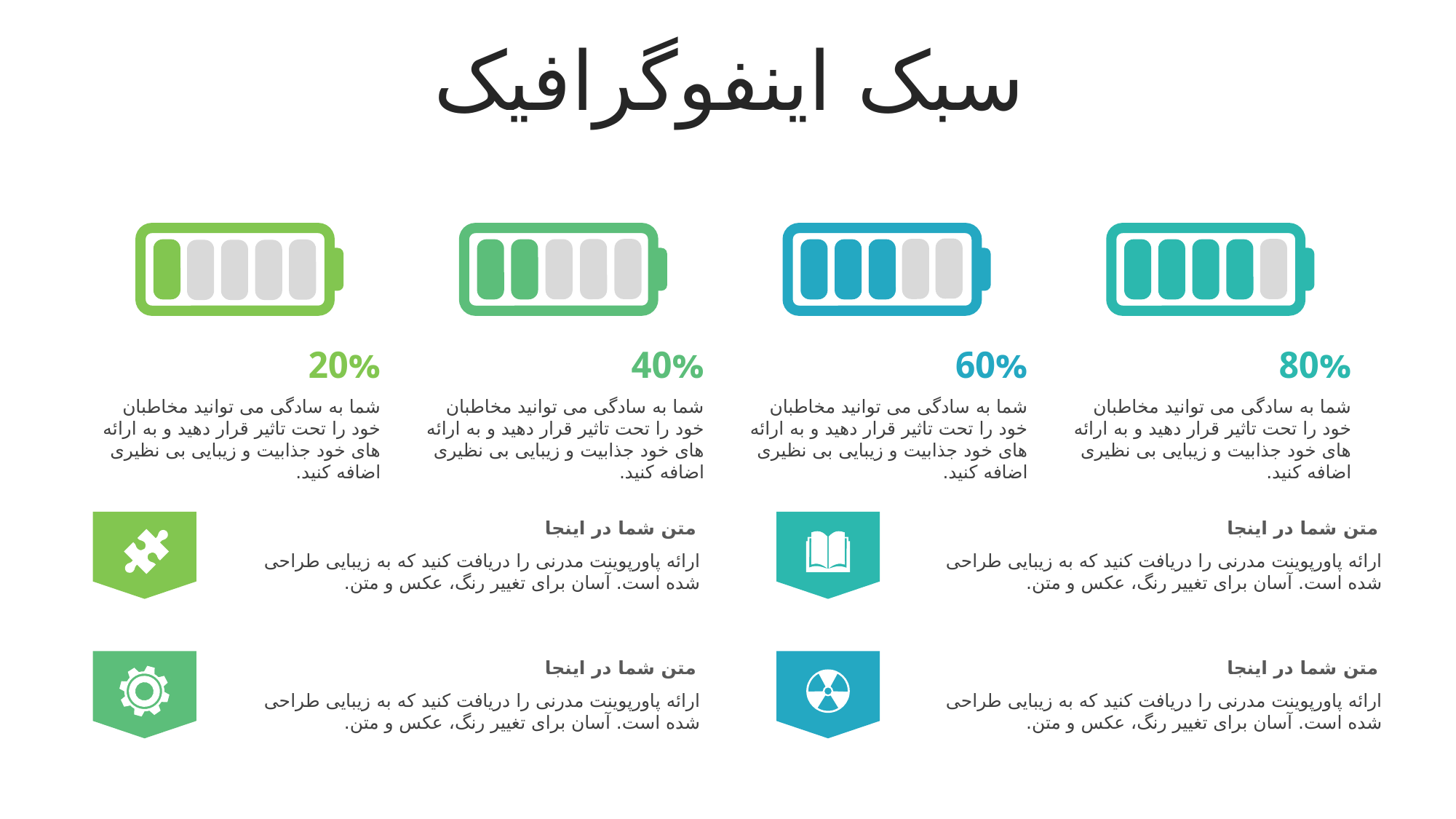

سبک اینفوگرافیک

20%
40%
60%
80%
شما به سادگی می توانید مخاطبان خود را تحت تاثیر قرار دهید و به ارائه های خود جذابیت و زیبایی بی نظیری اضافه کنید.
شما به سادگی می توانید مخاطبان خود را تحت تاثیر قرار دهید و به ارائه های خود جذابیت و زیبایی بی نظیری اضافه کنید.
شما به سادگی می توانید مخاطبان خود را تحت تاثیر قرار دهید و به ارائه های خود جذابیت و زیبایی بی نظیری اضافه کنید.
شما به سادگی می توانید مخاطبان خود را تحت تاثیر قرار دهید و به ارائه های خود جذابیت و زیبایی بی نظیری اضافه کنید.
متن شما در اینجا
ارائه پاورپوینت مدرنی را دریافت کنید که به زیبایی طراحی شده است. آسان برای تغییر رنگ، عکس و متن.
متن شما در اینجا
ارائه پاورپوینت مدرنی را دریافت کنید که به زیبایی طراحی شده است. آسان برای تغییر رنگ، عکس و متن.

متن شما در اینجا
ارائه پاورپوینت مدرنی را دریافت کنید که به زیبایی طراحی شده است. آسان برای تغییر رنگ، عکس و متن.
متن شما در اینجا
ارائه پاورپوینت مدرنی را دریافت کنید که به زیبایی طراحی شده است. آسان برای تغییر رنگ، عکس و متن.